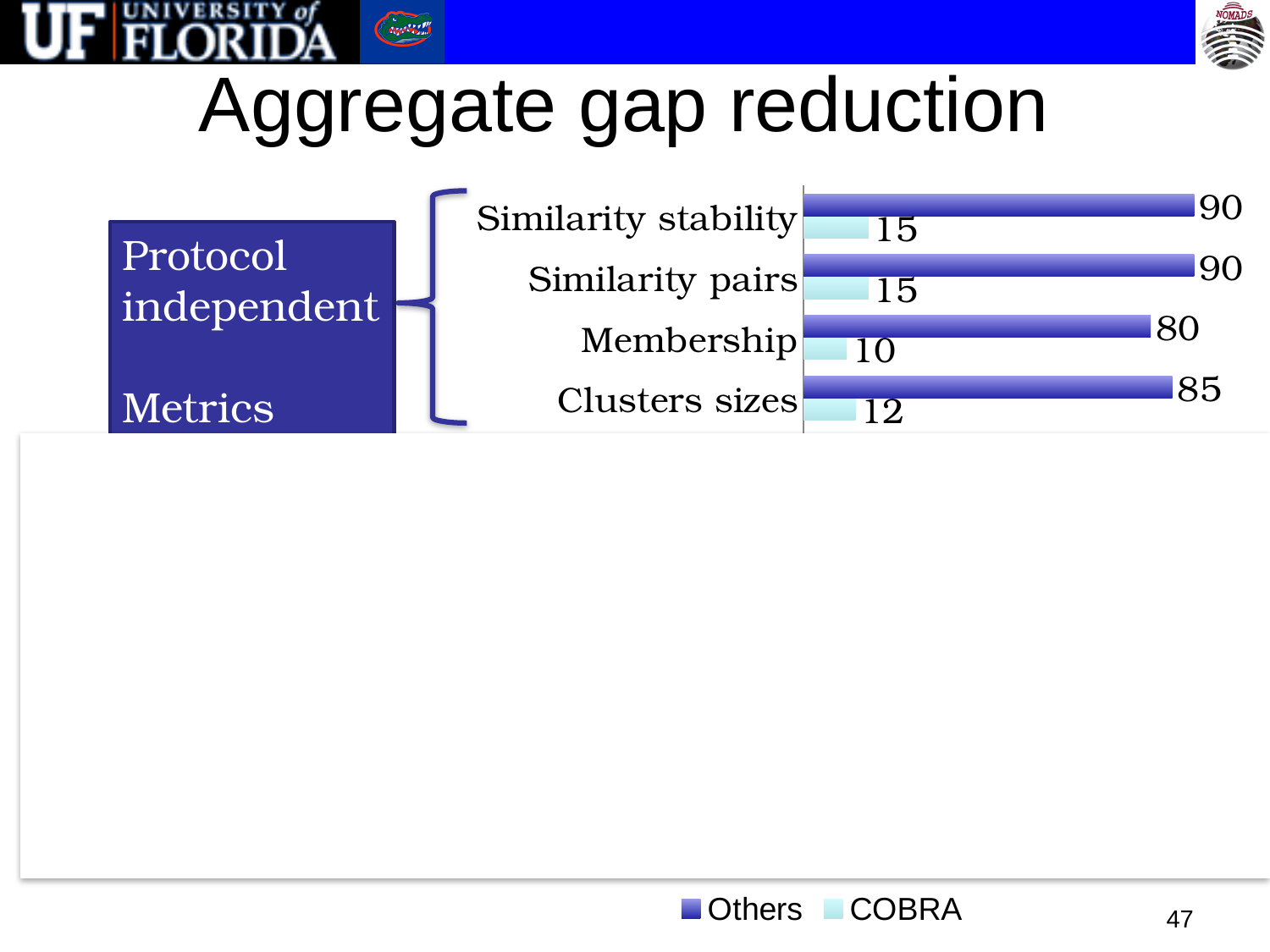

# Aggregate gap reduction

### Chart

| Category | COBRA | Others |
|---|---|---|
| Overhead (Community) | 25.0 | 40.0 |
| Latency (Community) | 5.0 | 50.0 |
| Delivery  (Community) | 10.0 | 20.0 |
| Overhead (Encounter) | 10.0 | 20.0 |
| Latency (Encounter) | 10.0 | 20.0 |
| Delivery  (Encounter) | 5.0 | 30.0 |
| Clusters sizes | 12.0 | 85.0 |
| Membership | 10.0 | 80.0 |
| Similarity pairs | 15.0 | 90.0 |
| Similarity stability | 15.0 | 90.0 |
Protocol independent
Metrics

Protocol dependent
Metrics

47